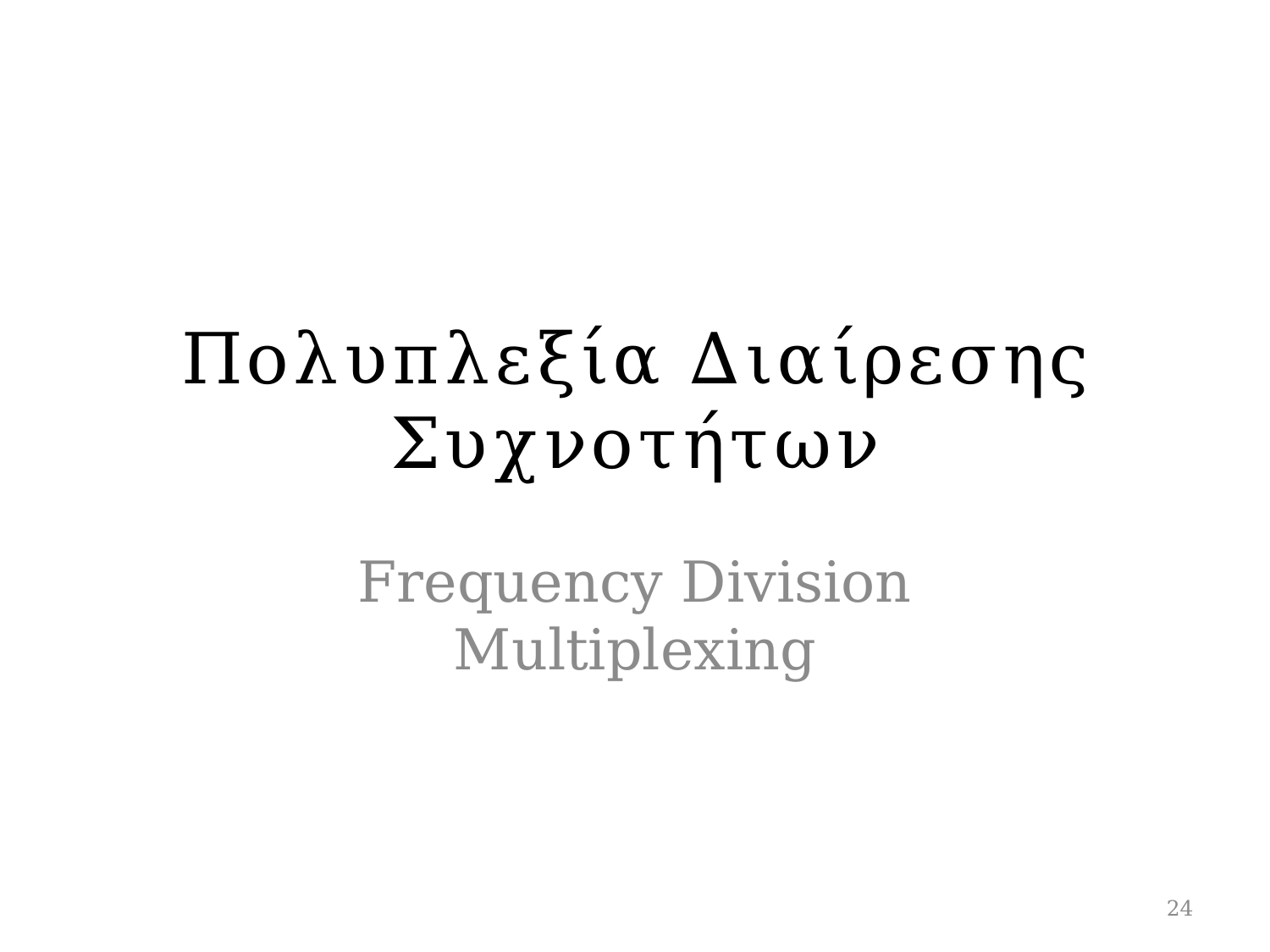

# Πολυπλεξία Διαίρεσης Συχνοτήτων
Frequency Division Multiplexing
24